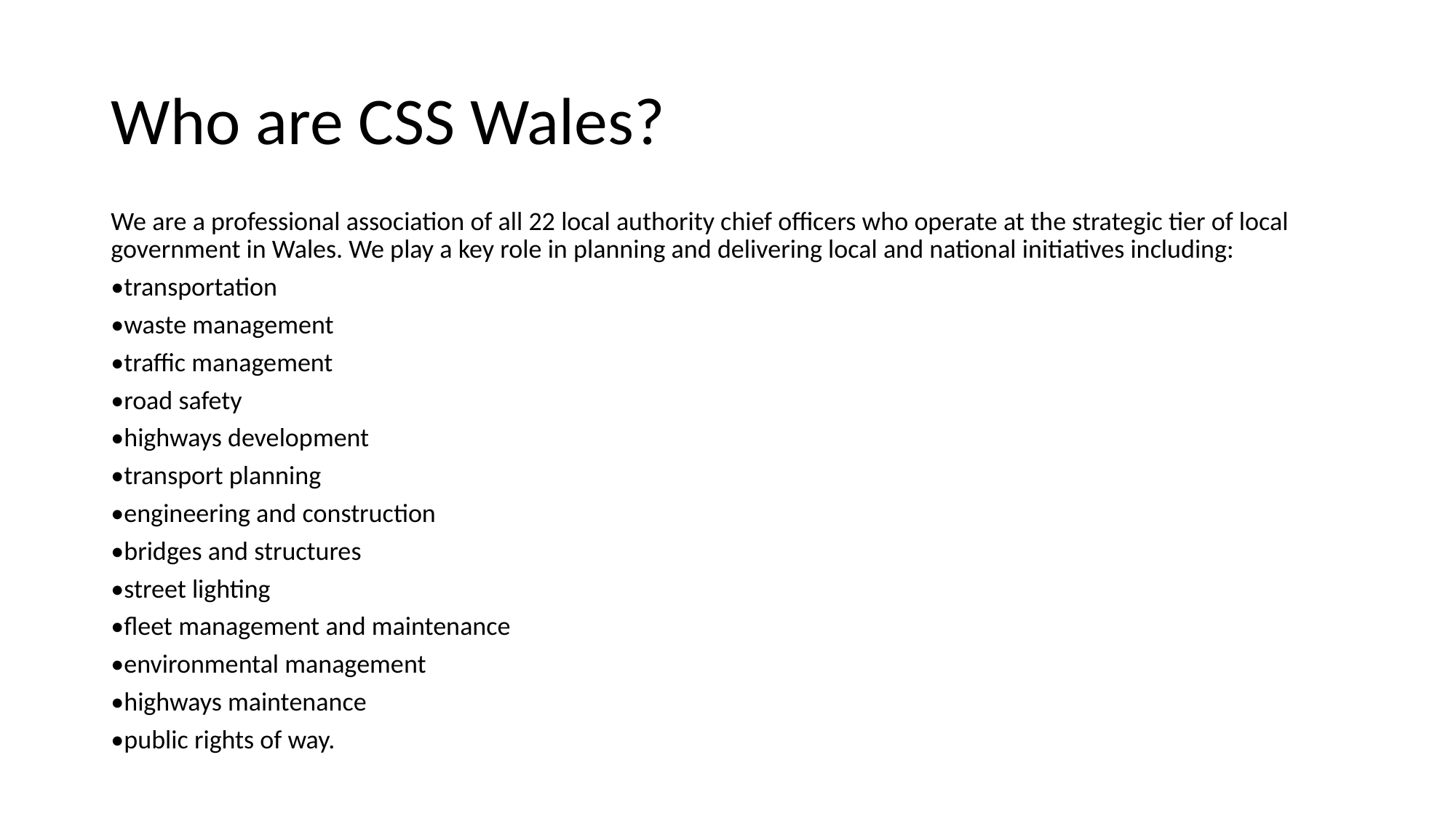

# Who are CSS Wales?
We are a professional association of all 22 local authority chief officers who operate at the strategic tier of local government in Wales. We play a key role in planning and delivering local and national initiatives including:
•transportation
•waste management
•traffic management
•road safety
•highways development
•transport planning
•engineering and construction
•bridges and structures
•street lighting
•fleet management and maintenance
•environmental management
•highways maintenance
•public rights of way.